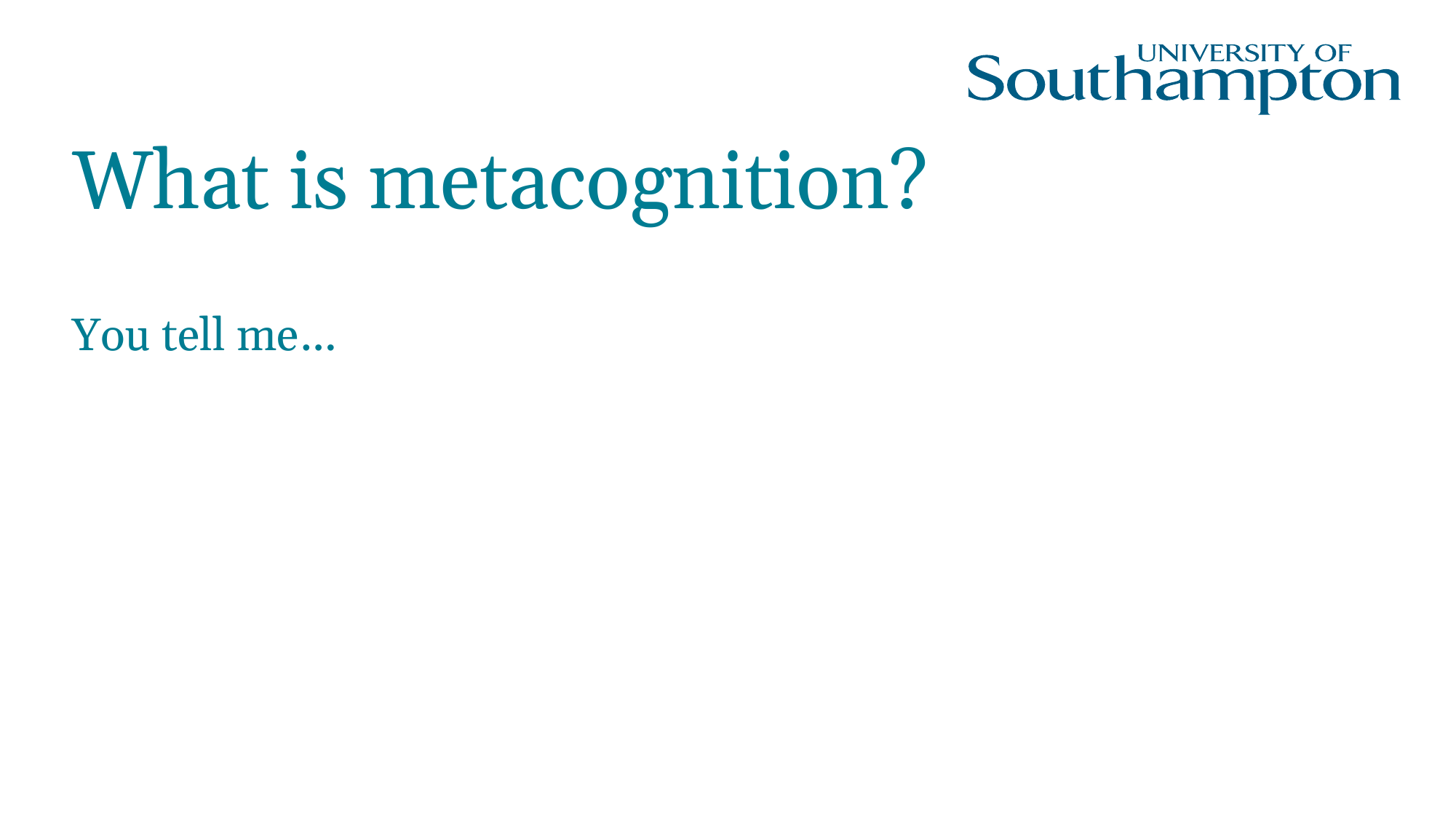

# What is metacognition?
You tell me…